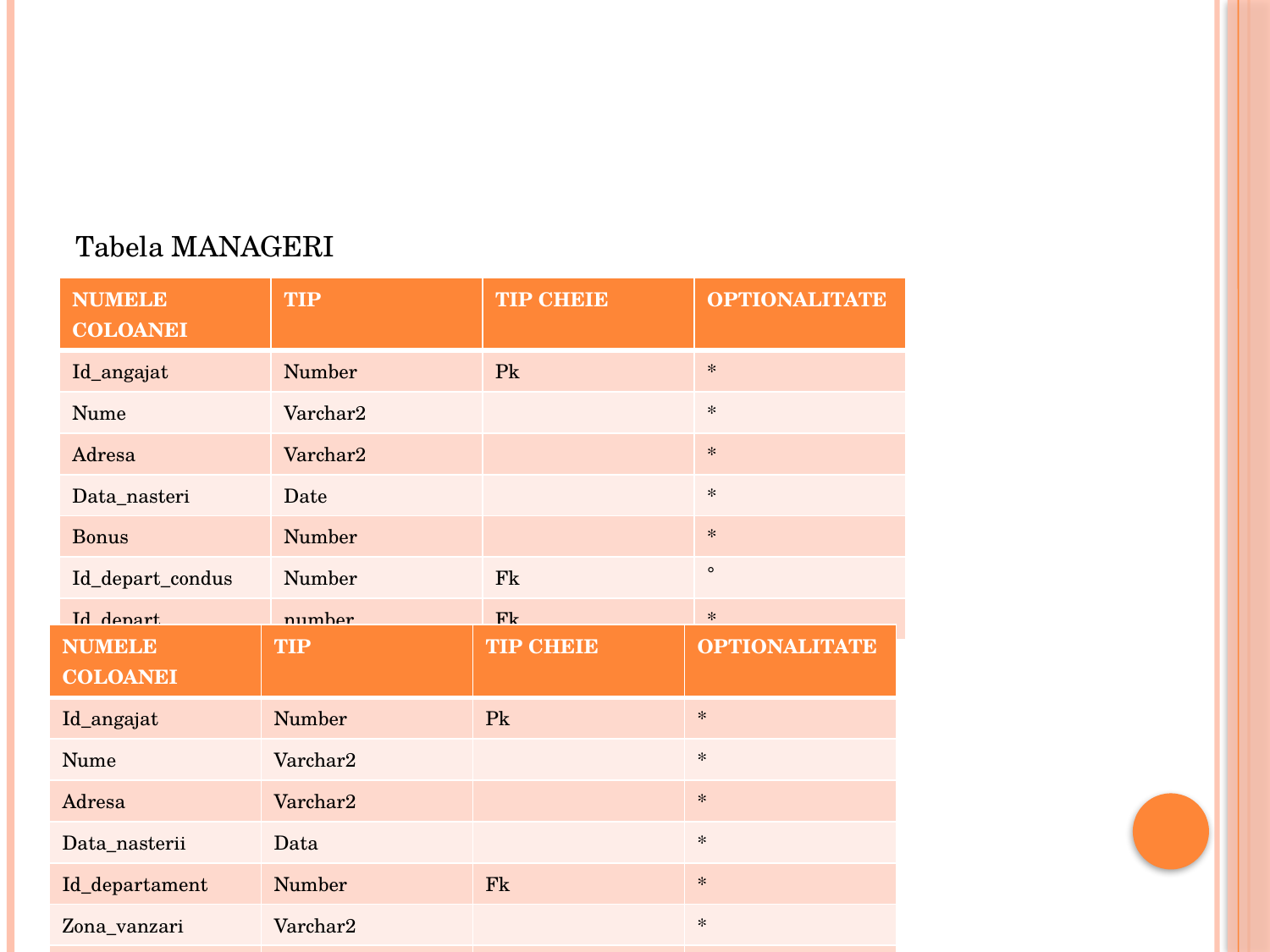

#
Tabela MANAGERI

Tabela REPREZENTANTI_VANZARI

| NUMELE COLOANEI | TIP | TIP CHEIE | OPTIONALITATE |
| --- | --- | --- | --- |
| Id\_angajat | Number | Pk | \* |
| Nume | Varchar2 |  | \* |
| Adresa | Varchar2 |  | \* |
| Data\_nasteri | Date |  | \* |
| Bonus | Number |  | \* |
| Id\_depart\_condus | Number | Fk | ° |
| Id\_depart | number | Fk | \* |
| NUMELE COLOANEI | TIP | TIP CHEIE | OPTIONALITATE |
| --- | --- | --- | --- |
| Id\_angajat | Number | Pk | \* |
| Nume | Varchar2 |  | \* |
| Adresa | Varchar2 |  | \* |
| Data\_nasterii | Data |  | \* |
| Id\_departament | Number | Fk | \* |
| Zona\_vanzari | Varchar2 |  | \* |
| Permis conducere | varchar2 |  | \* |